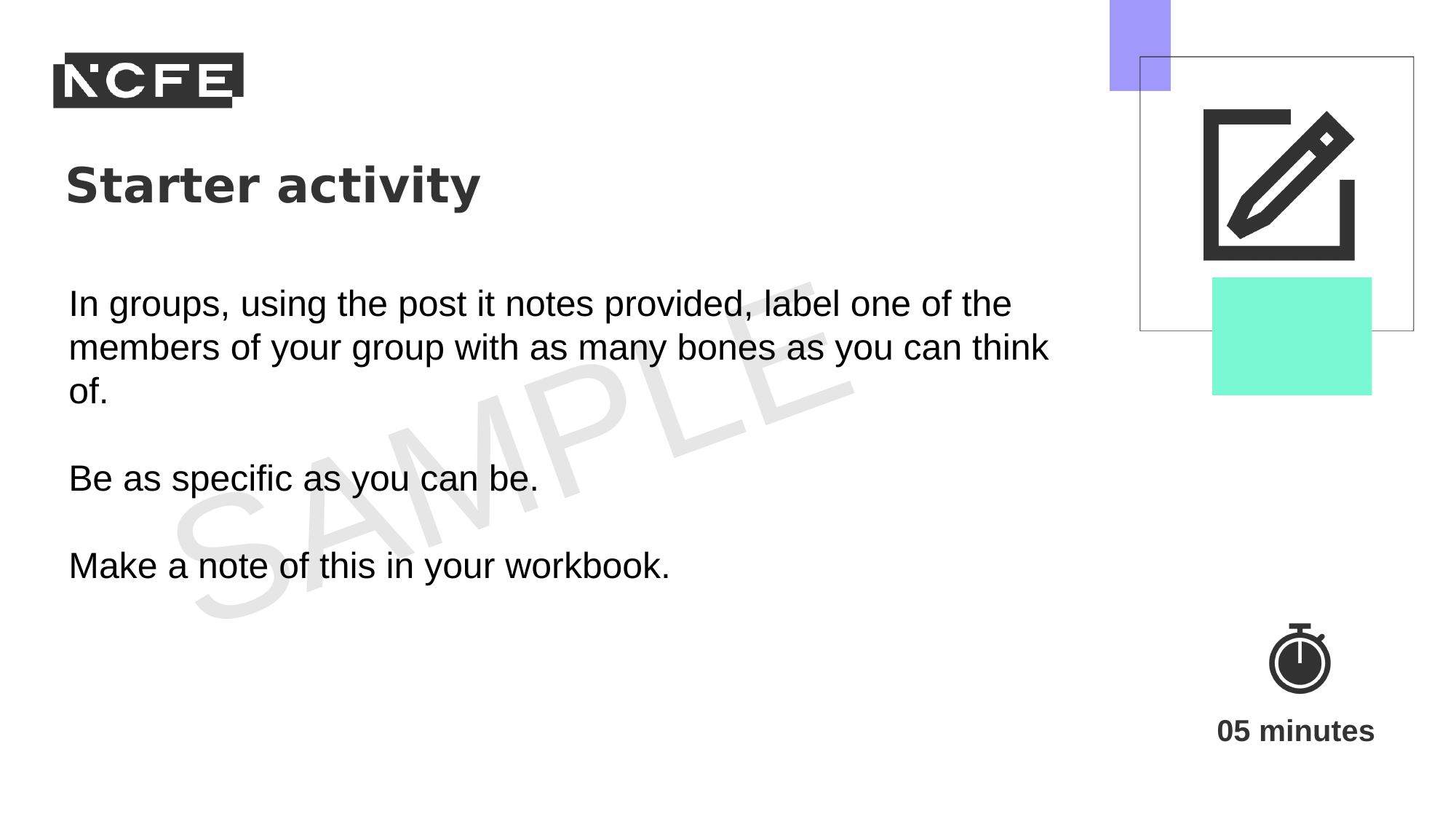

In groups, using the post it notes provided, label one of the members of your group with as many bones as you can think of.

Be as specific as you can be.

Make a note of this in your workbook.
05 minutes